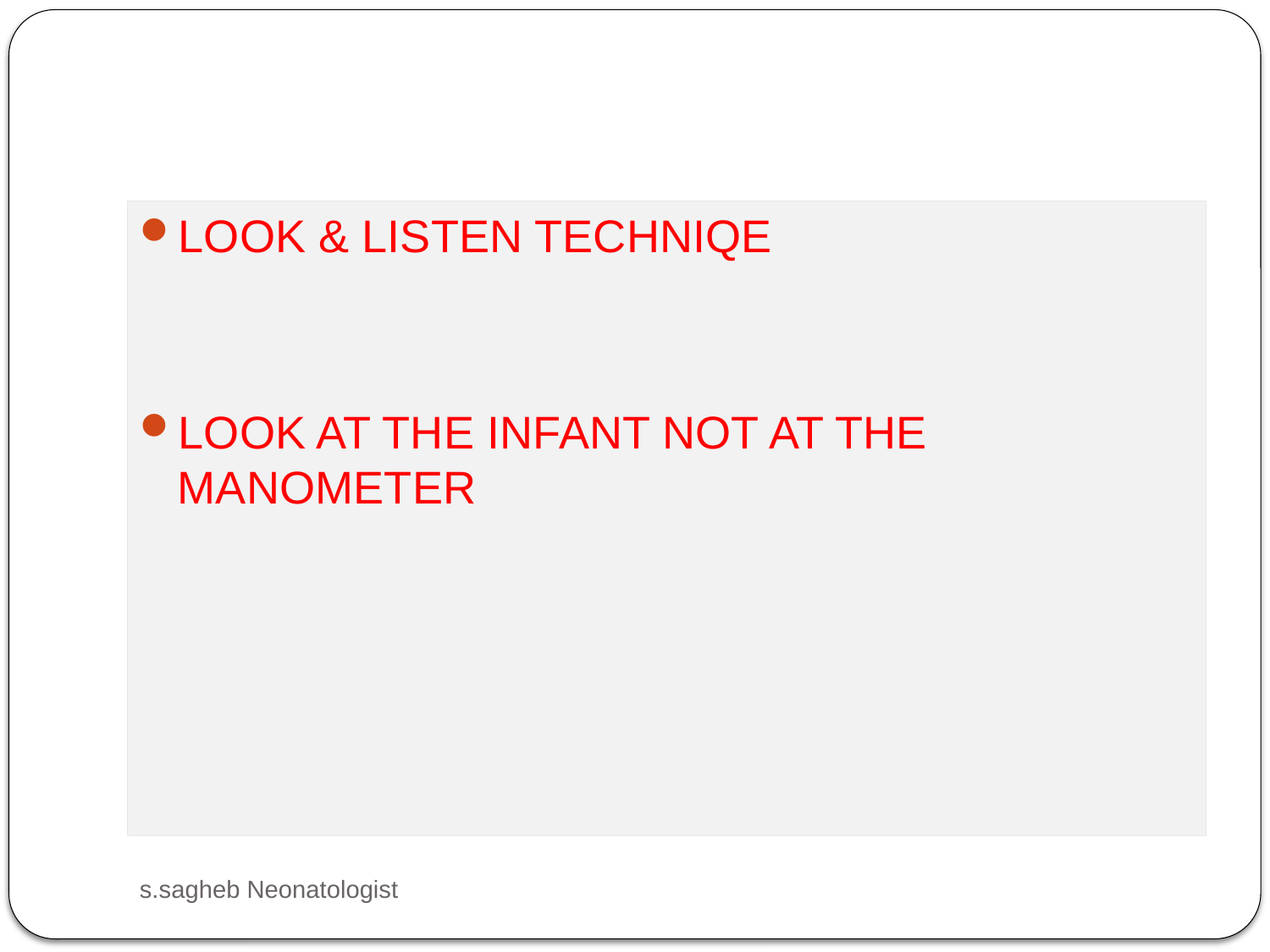

#
LOOK & LISTEN TECHNIQE

LOOK AT THE INFANT NOT AT THE MANOMETER
s.sagheb Neonatologist